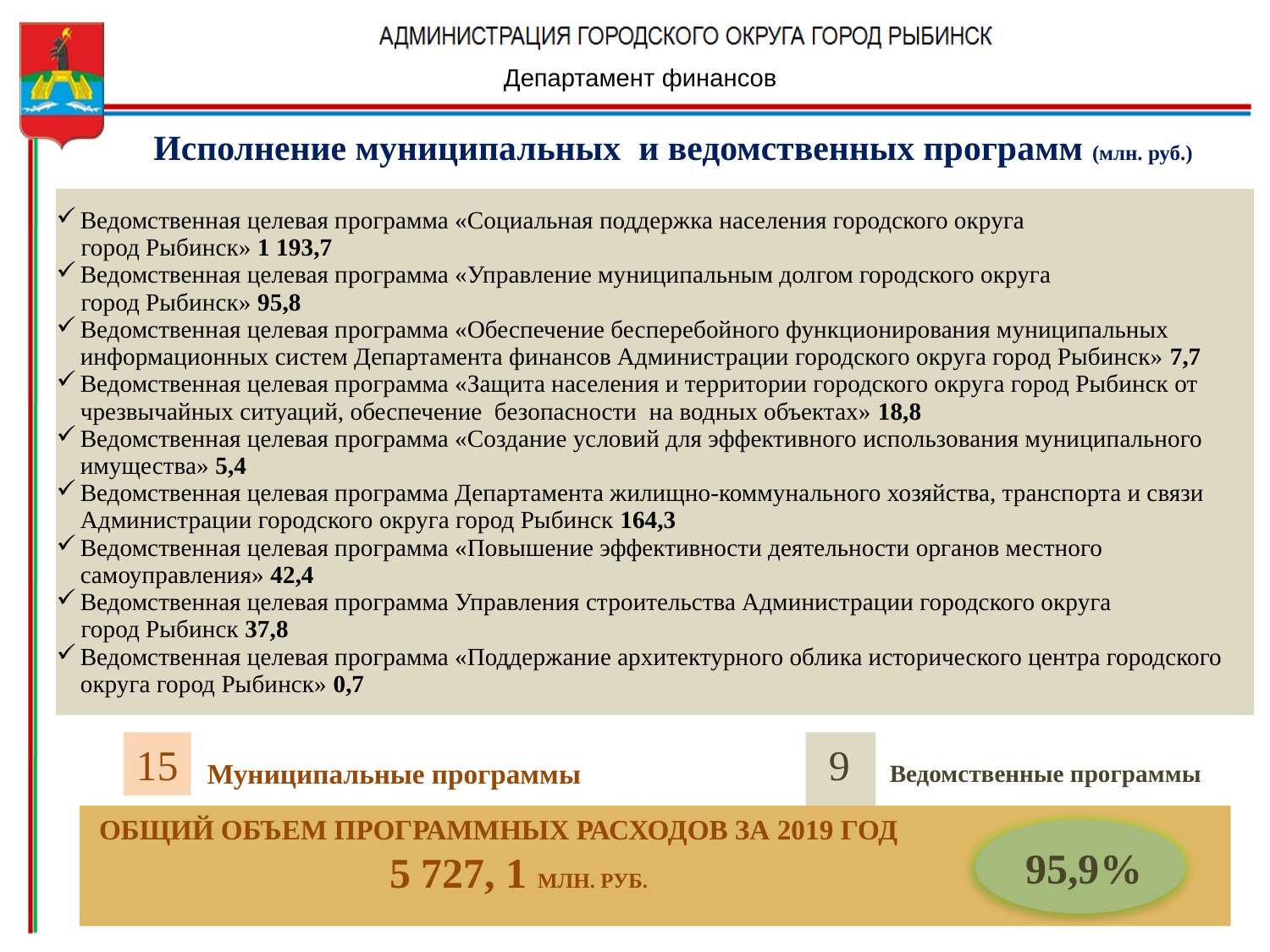

Департамент финансов
Исполнение муниципальных  и ведомственных программ (млн. руб.)
| Ведомственная целевая программа «Социальная поддержка населения городского округа город Рыбинск» 1 193,7 Ведомственная целевая программа «Управление муниципальным долгом городского округа город Рыбинск» 95,8 Ведомственная целевая программа «Обеспечение бесперебойного функционирования муниципальных информационных систем Департамента финансов Администрации городского округа город Рыбинск» 7,7 Ведомственная целевая программа «Защита населения и территории городского округа город Рыбинск от чрезвычайных ситуаций, обеспечение безопасности на водных объектах» 18,8 Ведомственная целевая программа «Создание условий для эффективного использования муниципального имущества» 5,4 Ведомственная целевая программа Департамента жилищно-коммунального хозяйства, транспорта и связи Администрации городского округа город Рыбинск 164,3 Ведомственная целевая программа «Повышение эффективности деятельности органов местного самоуправления» 42,4 Ведомственная целевая программа Управления строительства Администрации городского округа город Рыбинск 37,8 Ведомственная целевая программа «Поддержание архитектурного облика исторического центра городского округа город Рыбинск» 0,7 |
| --- |
 9
15
Муниципальные программы
Ведомственные программы
 ОБЩИЙ ОБЪЕМ ПРОГРАММНЫХ РАСХОДОВ за 2019 год
                                     5 727, 1 млн. руб.

95,9%